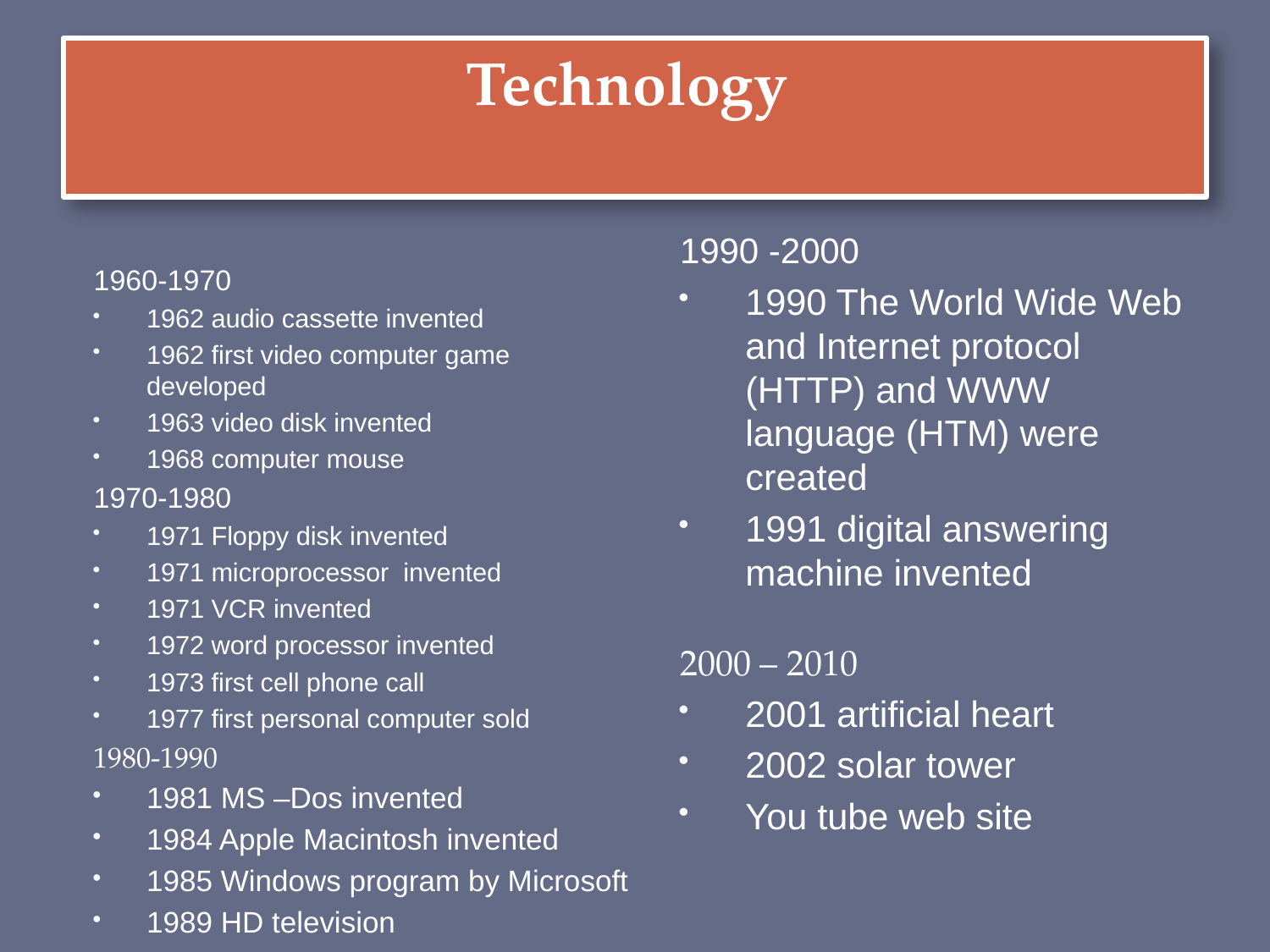

# Technology

1960-1970
1962 audio cassette invented
1962 first video computer game developed
1963 video disk invented
1968 computer mouse
1970-1980
1971 Floppy disk invented
1971 microprocessor  invented
1971 VCR invented
1972 word processor invented
1973 first cell phone call
1977 first personal computer sold
1980-1990
1981 MS –Dos invented
1984 Apple Macintosh invented
1985 Windows program by Microsoft
1989 HD television

1990 -2000
1990 The World Wide Web and Internet protocol (HTTP) and WWW language (HTM) were created
1991 digital answering machine invented

2000 – 2010
2001 artificial heart
2002 solar tower
You tube web site